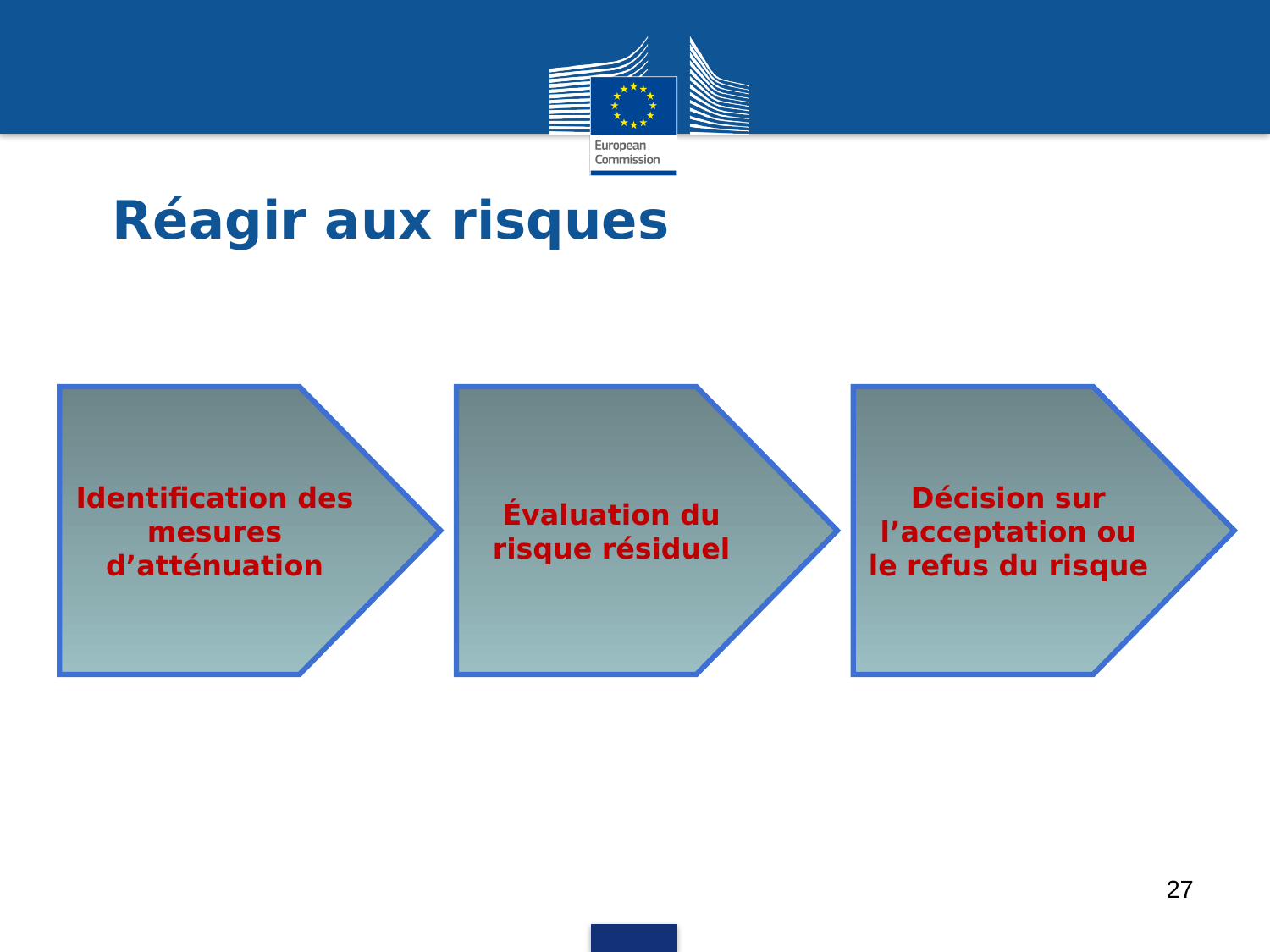

# Réagir aux risques
Identification des mesures d’atténuation
Évaluation du risque résiduel
Décision sur l’acceptation ou le refus du risque
27